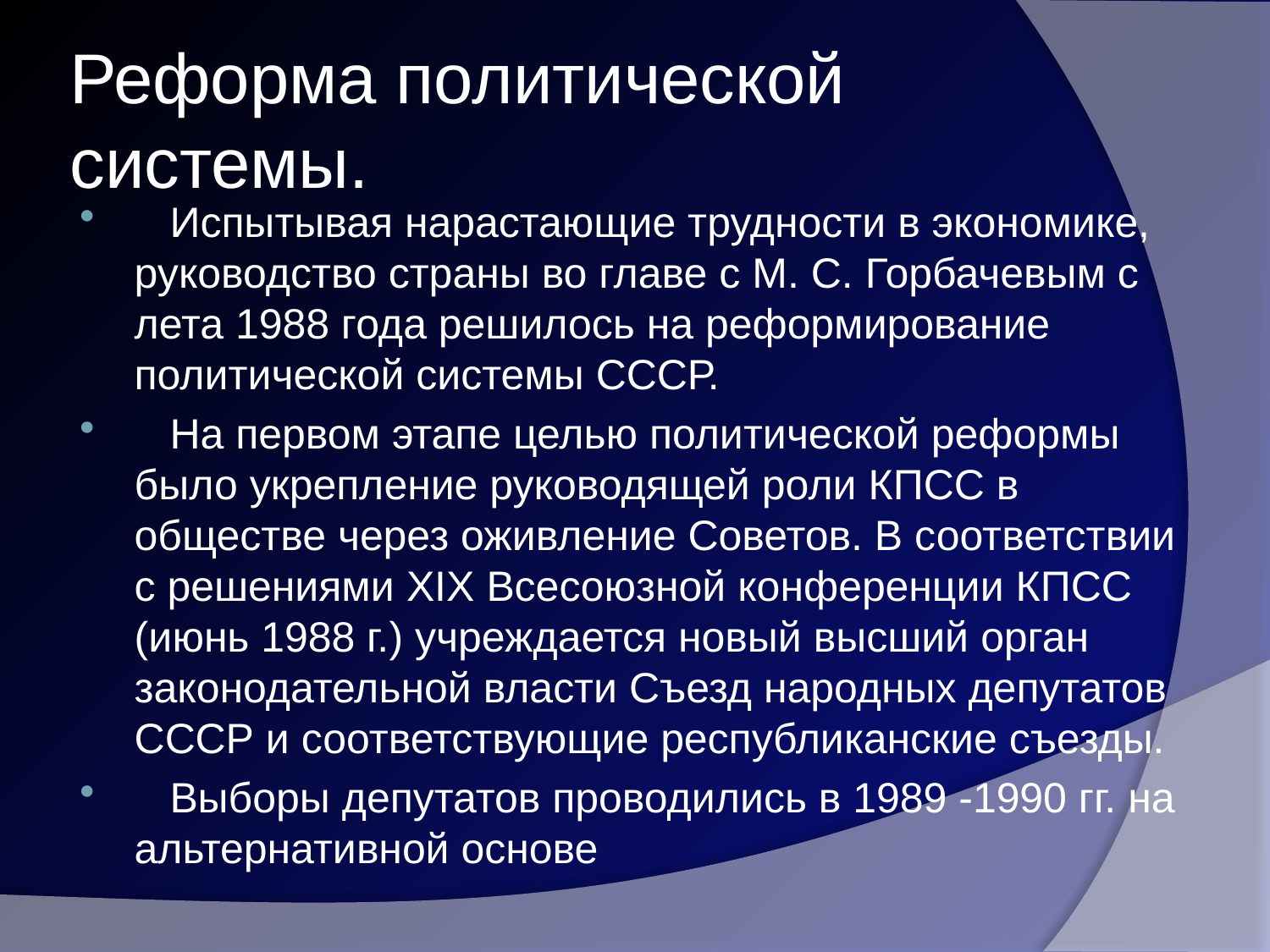

# Реформа политической системы.
   Испытывая нарастающие трудности в экономике, руководство страны во главе с М. С. Горбачевым с лета 1988 года решилось на реформирование политической системы СССР.
   На первом этапе целью политической реформы было укрепление руководящей роли КПСС в обществе через оживление Советов. В соответствии с решениями XIX Всесоюзной конференции КПСС (июнь 1988 г.) учреждается новый высший орган законодательной власти Съезд народных депутатов СССР и соответствующие республиканские съезды.
   Выборы депутатов проводились в 1989 -1990 гг. на альтернативной основе